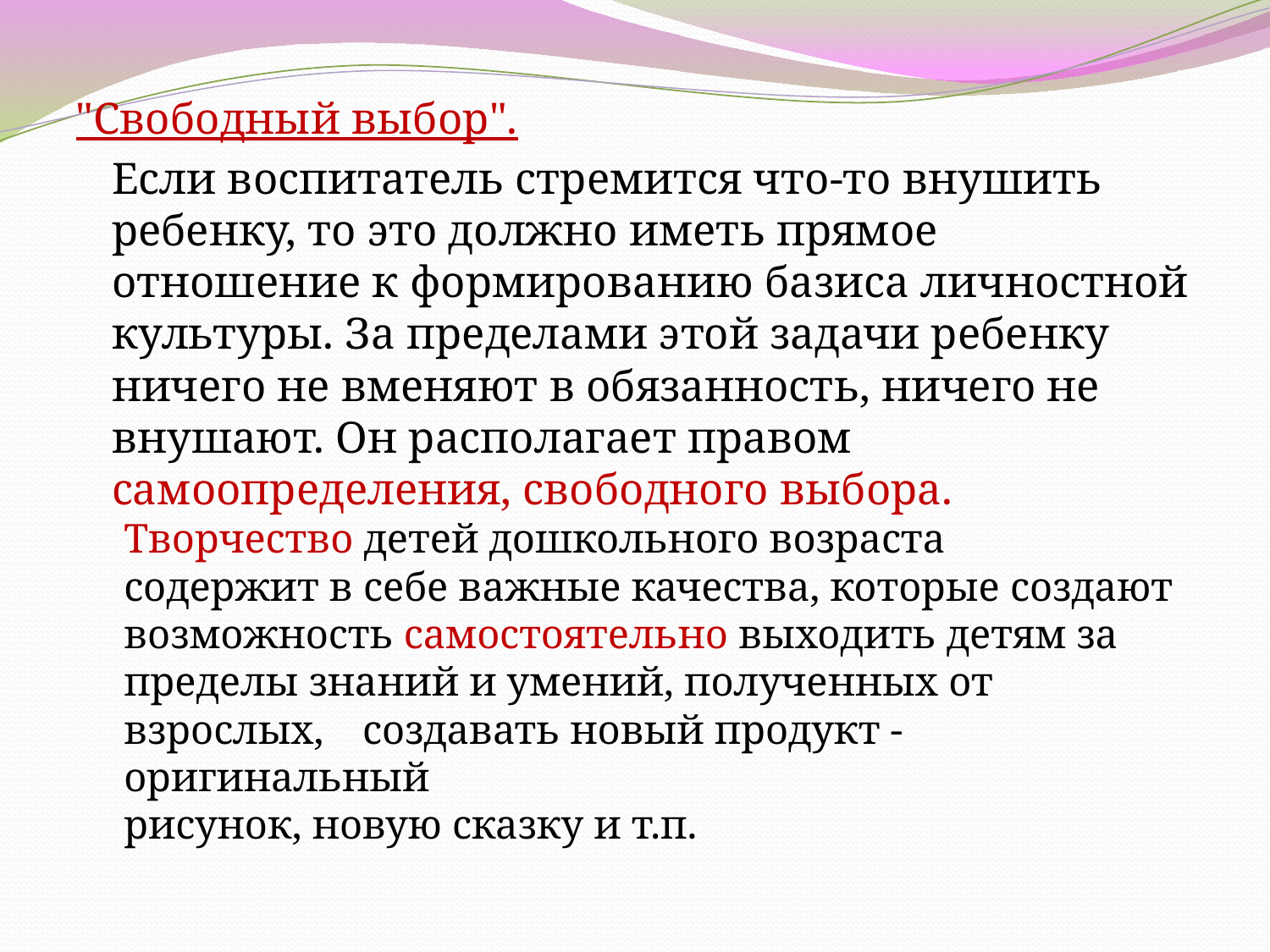

"Свободный выбор".
	Если воспитатель стремится что-то внушить ребенку, то это должно иметь прямое отношение к формированию базиса личностной культуры. За пределами этой задачи ребенку ничего не вменяют в обязанность, ничего не внушают. Он располагает правом самоопределения, свободного выбора.
		Творчество детей дошкольного возраста
	содержит в себе важные качества, которые создают 	возможность самостоятельно выходить детям за 	пределы знаний и умений, полученных от взрослых, 	создавать новый продукт - оригинальный
	рисунок, новую сказку и т.п.

#